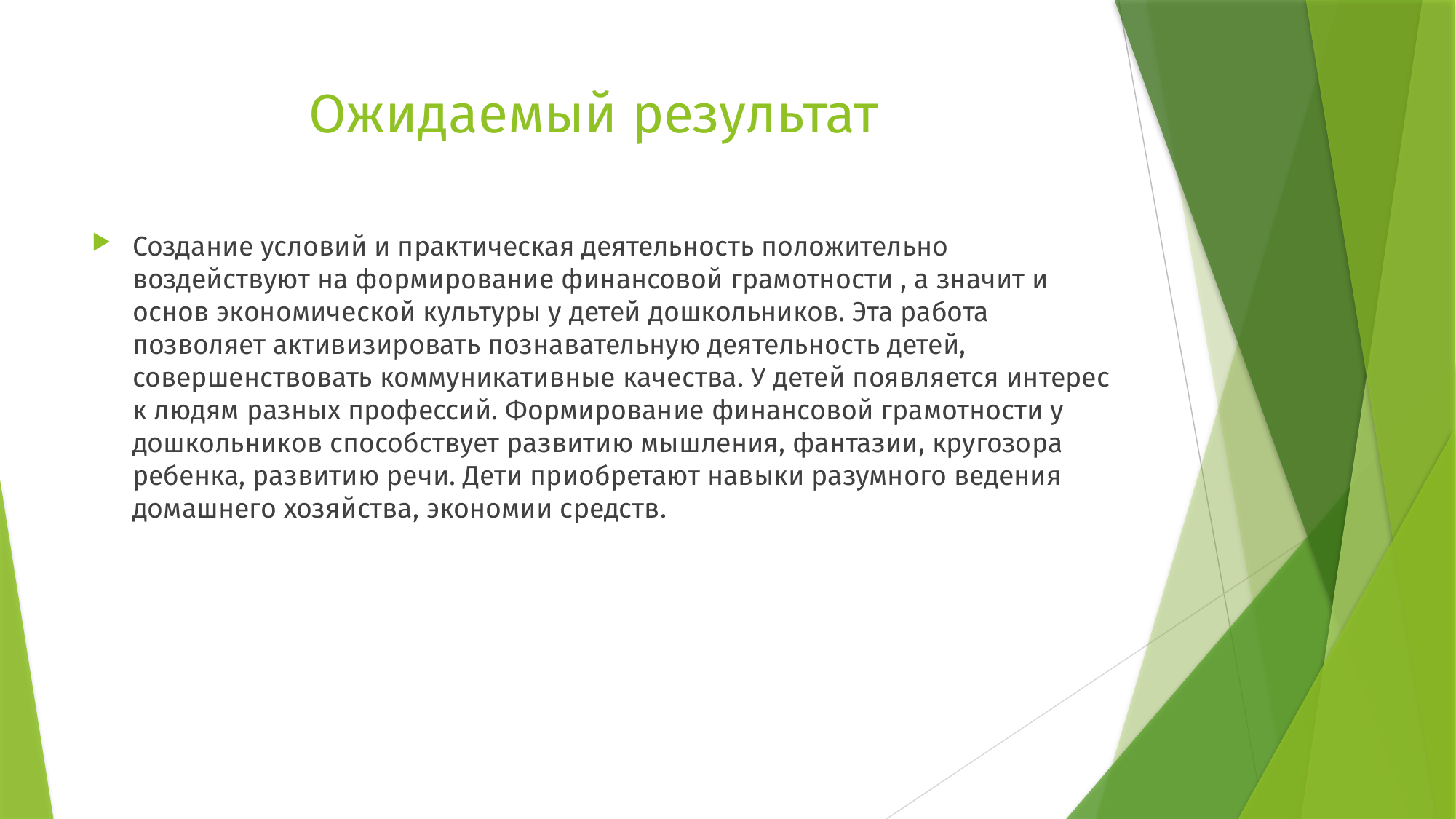

# Ожидаемый результат
Создание условий и практическая деятельность положительно воздействуют на формирование финансовой грамотности , а значит и основ экономической культуры у детей дошкольников. Эта работа позволяет активизировать познавательную деятельность детей, совершенствовать коммуникативные качества. У детей появляется интерес к людям разных профессий. Формирование финансовой грамотности у дошкольников способствует развитию мышления, фантазии, кругозора ребенка, развитию речи. Дети приобретают навыки разумного ведения домашнего хозяйства, экономии средств.